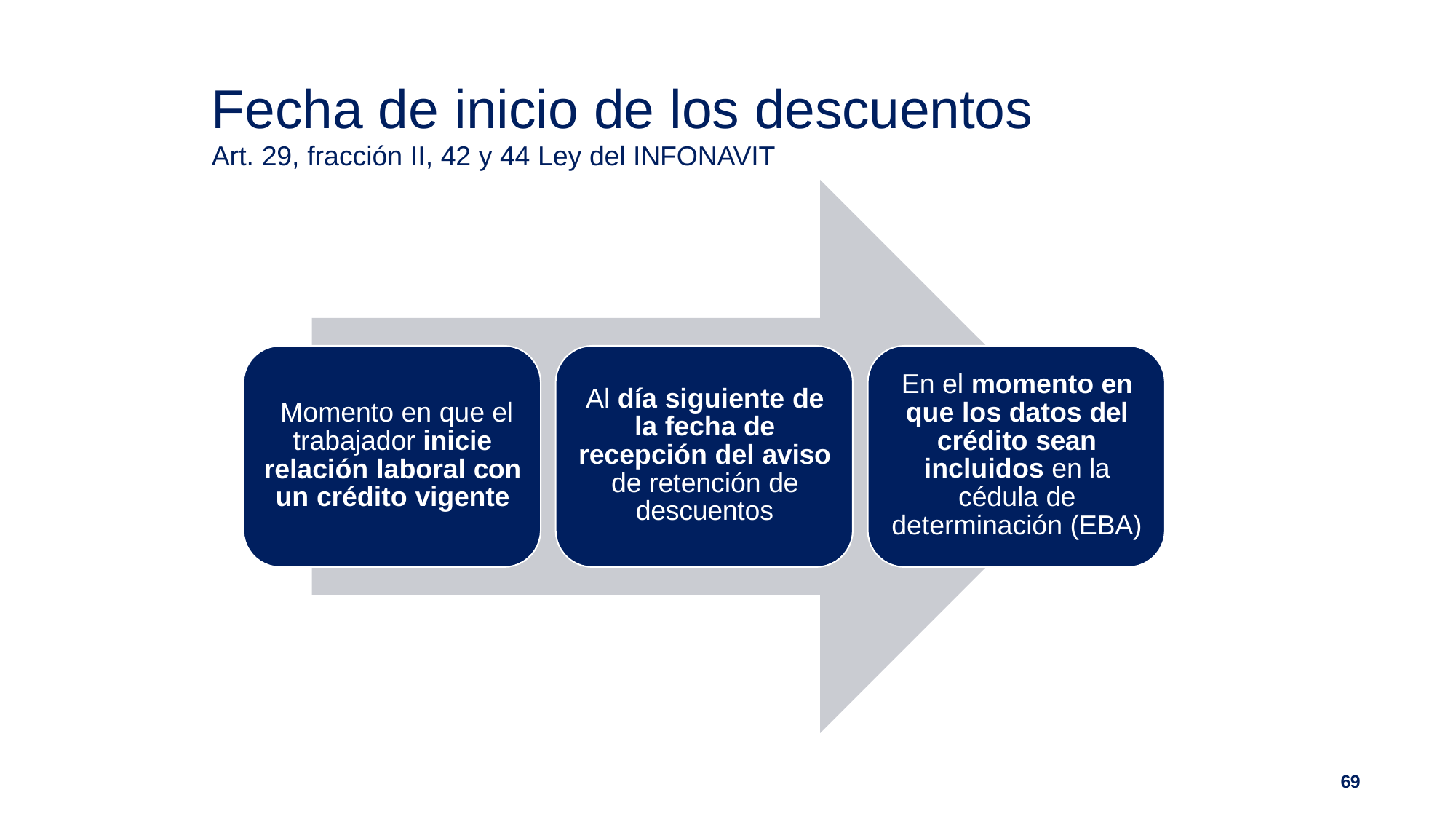

# Fecha de inicio de los descuentos
Art. 29, fracción II, 42 y 44 Ley del INFONAVIT

En el momento en que los datos del crédito sean incluidos en la cédula de determinación (EBA)
Al día siguiente de la fecha de recepción del aviso de retención de descuentos
Momento en que el trabajador inicie relación laboral con un crédito vigente
69